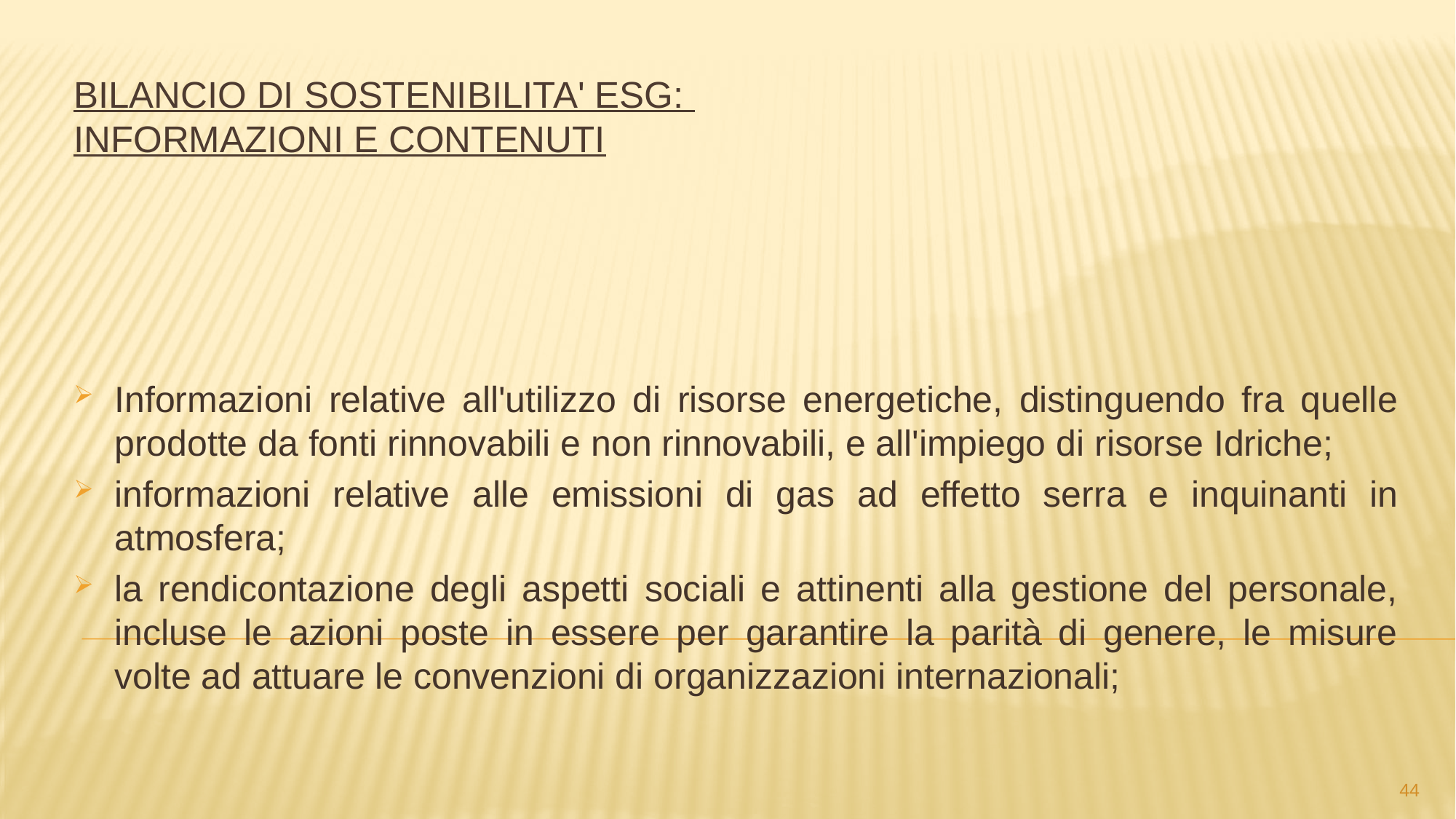

# BILANCIO DI SOSTENIBILITA' esg: INFORMAZIONI E CONTENUTI
Informazioni relative all'utilizzo di risorse energetiche, distinguendo fra quelle prodotte da fonti rinnovabili e non rinnovabili, e all'impiego di risorse Idriche;
informazioni relative alle emissioni di gas ad effetto serra e inquinanti in atmosfera;
la rendicontazione degli aspetti sociali e attinenti alla gestione del personale, incluse le azioni poste in essere per garantire la parità di genere, le misure volte ad attuare le convenzioni di organizzazioni internazionali;
44